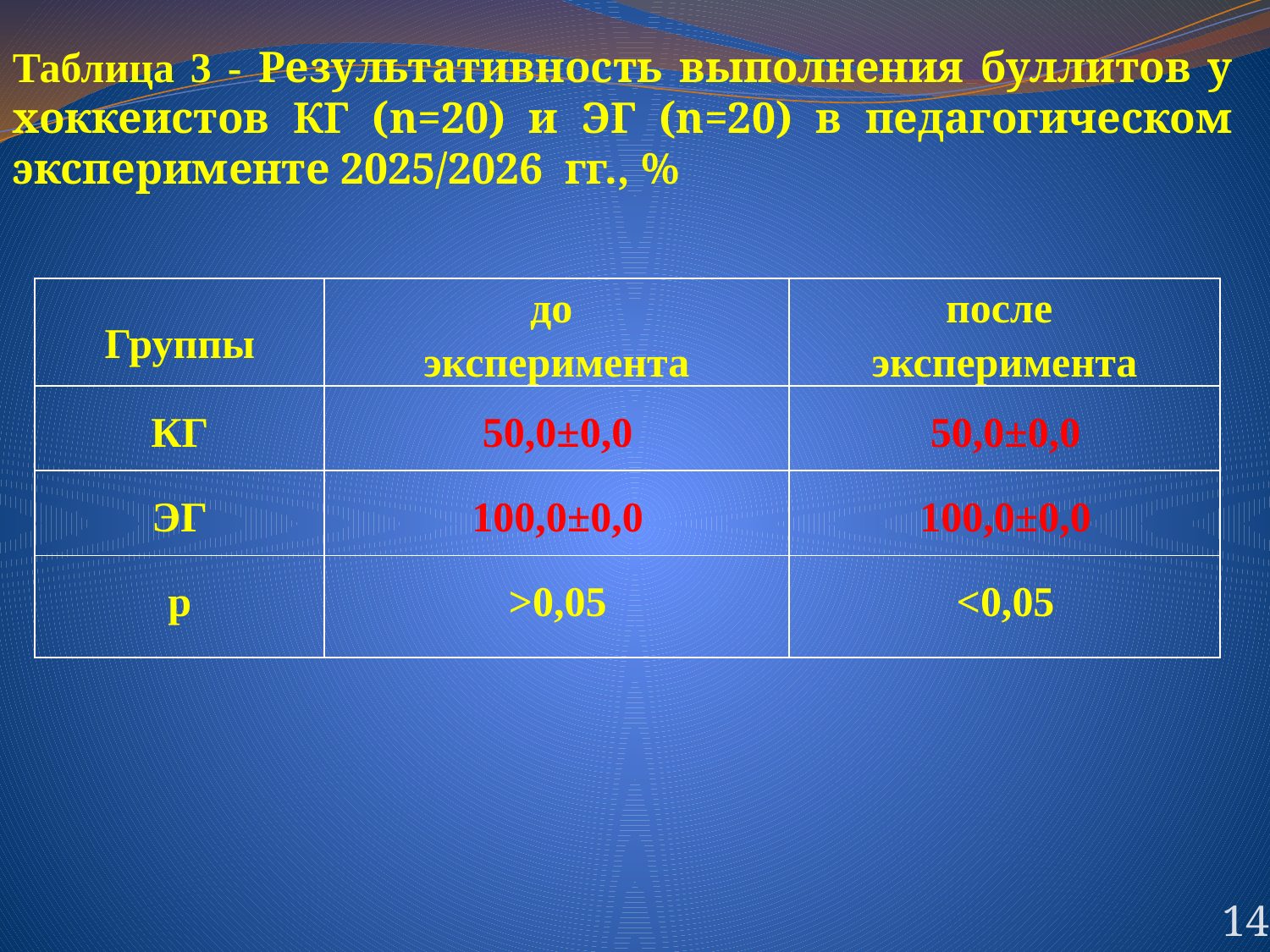

Таблица 3 - Результативность выполнения буллитов у хоккеистов КГ (n=20) и ЭГ (n=20) в педагогическом эксперименте 2025/2026  гг., %

| Группы | до эксперимента | после эксперимента |
| --- | --- | --- |
| КГ | 50,0±0,0 | 50,0±0,0 |
| ЭГ | 100,0±0,0 | 100,0±0,0 |
| р | >0,05 | <0,05 |
14